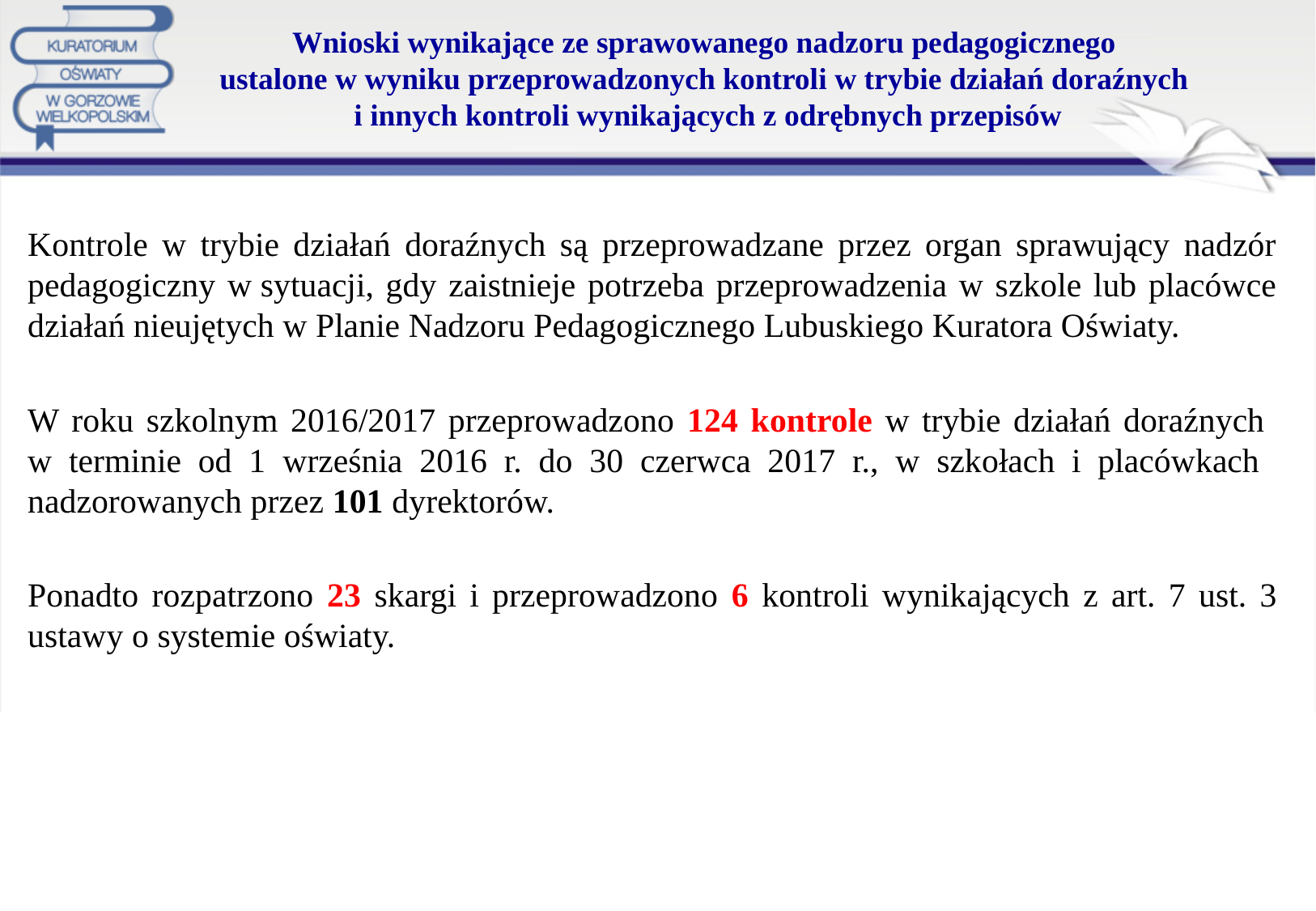

# Wnioski wynikające ze sprawowanego nadzoru pedagogicznego ustalone w wyniku przeprowadzonych kontroli w trybie działań doraźnych i innych kontroli wynikających z odrębnych przepisów
Kontrole w trybie działań doraźnych są przeprowadzane przez organ sprawujący nadzór pedagogiczny w sytuacji, gdy zaistnieje potrzeba przeprowadzenia w szkole lub placówce działań nieujętych w Planie Nadzoru Pedagogicznego Lubuskiego Kuratora Oświaty.

W roku szkolnym 2016/2017 przeprowadzono 124 kontrole w trybie działań doraźnych
w terminie od 1 września 2016 r. do 30 czerwca 2017 r., w szkołach i placówkach  nadzorowanych przez 101 dyrektorów.

Ponadto rozpatrzono 23 skargi i przeprowadzono 6 kontroli wynikających z art. 7 ust. 3 ustawy o systemie oświaty.

2017-08-30
27